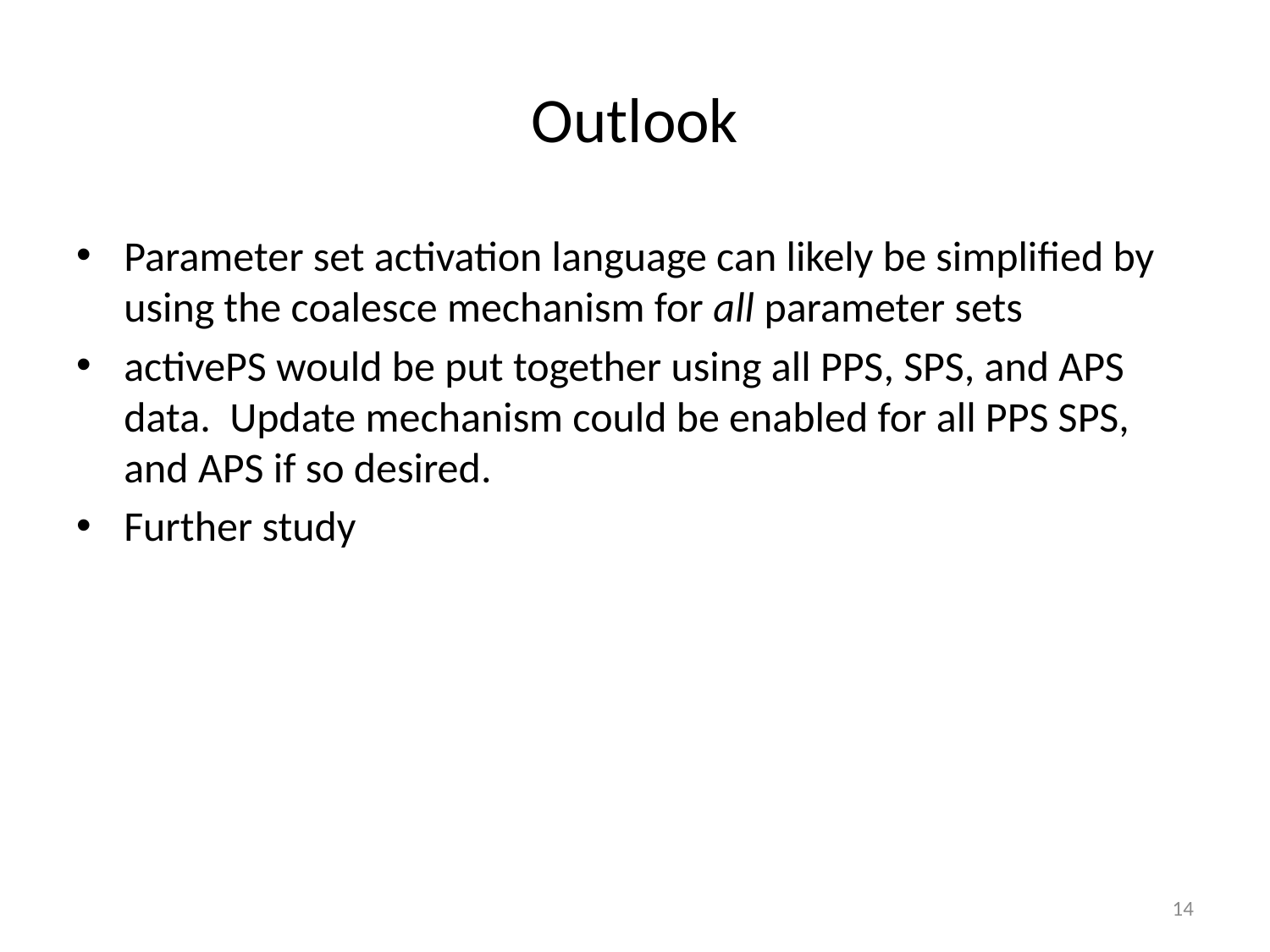

# Outlook
Parameter set activation language can likely be simplified by using the coalesce mechanism for all parameter sets
activePS would be put together using all PPS, SPS, and APS data.  Update mechanism could be enabled for all PPS SPS, and APS if so desired.
Further study
14